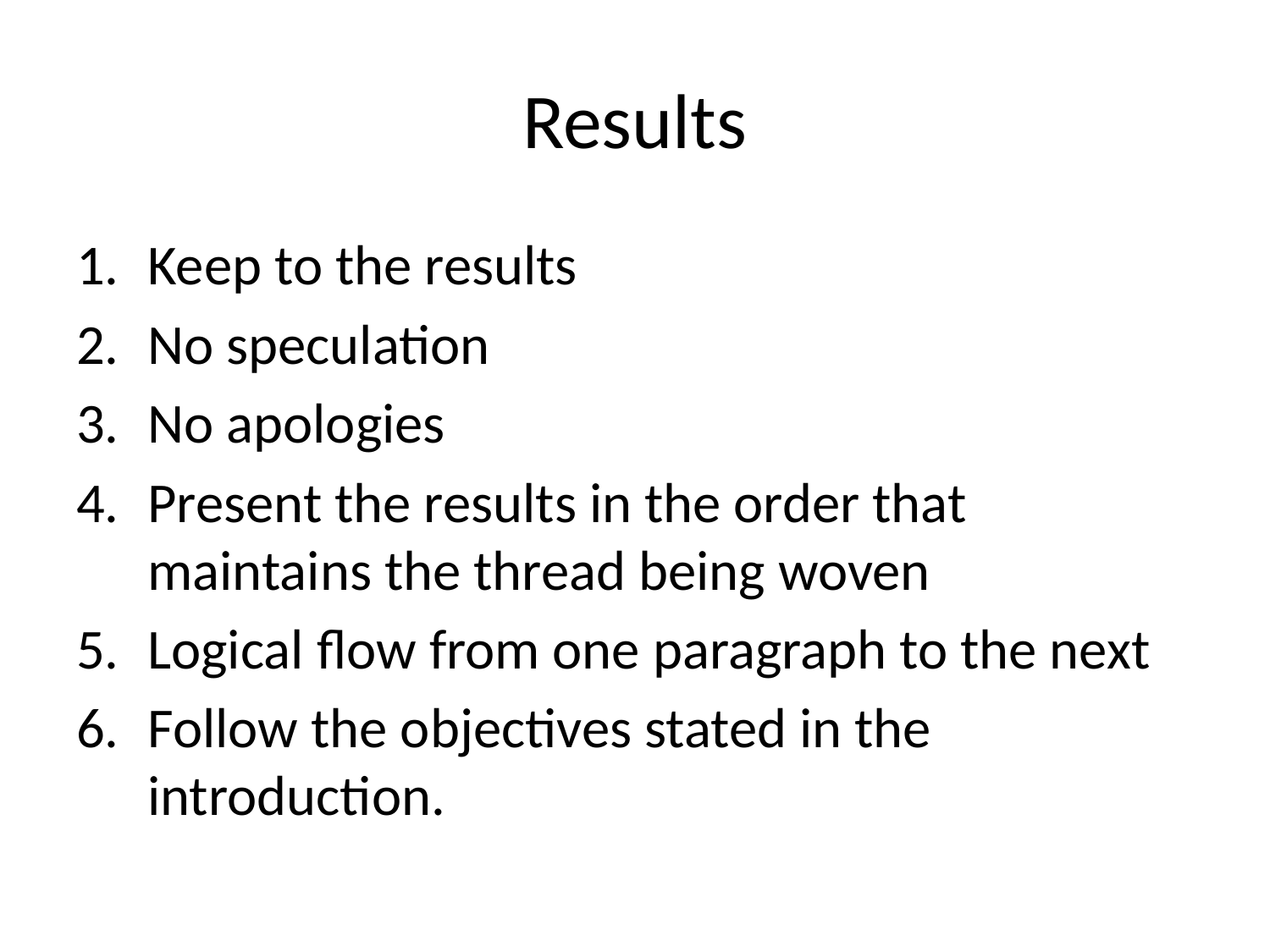

# Results
Keep to the results
No speculation
No apologies
Present the results in the order that maintains the thread being woven
Logical flow from one paragraph to the next
Follow the objectives stated in the introduction.